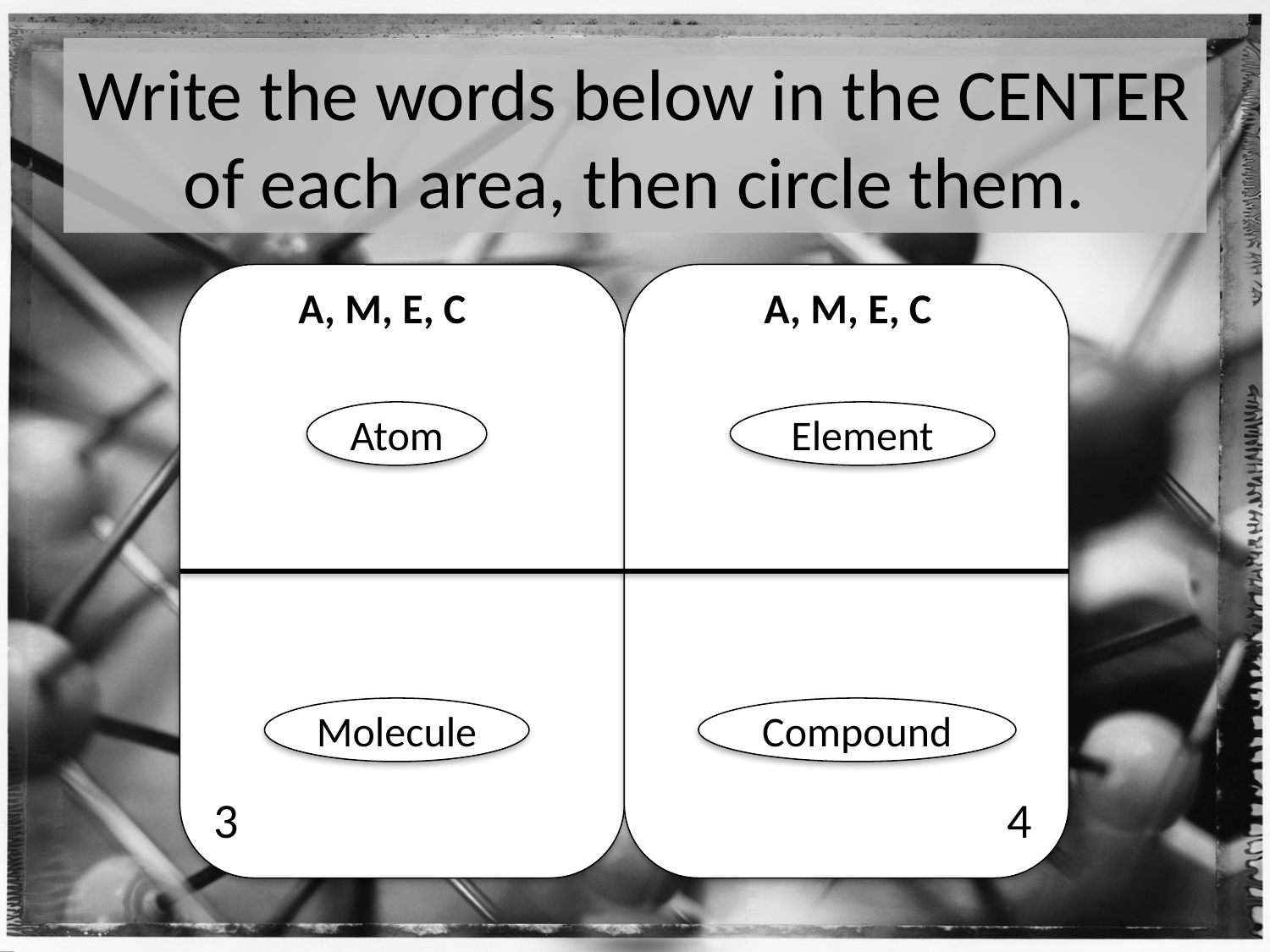

# Write the words below in the CENTER of each area, then circle them.

A, M, E, C
A, M, E, C
Atom
Element
Molecule
Compound
3
4